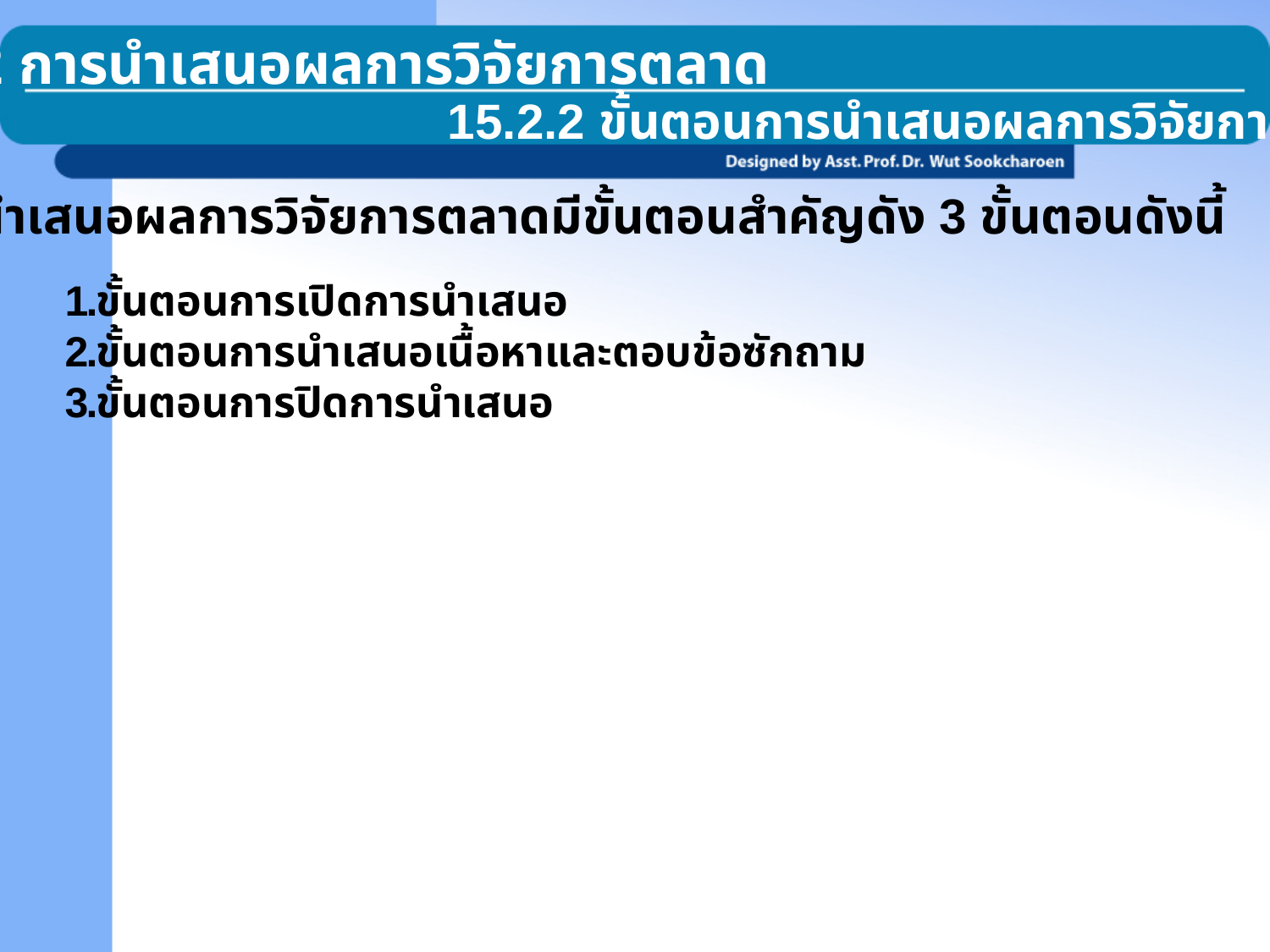

15.2 การนำเสนอผลการวิจัยการตลาด
15.2.2 ขั้นตอนการนำเสนอผลการวิจัยการตลาด
การนำเสนอผลการวิจัยการตลาดมีขั้นตอนสำคัญดัง 3 ขั้นตอนดังนี้
ขั้นตอนการเปิดการนำเสนอ
ขั้นตอนการนำเสนอเนื้อหาและตอบข้อซักถาม
ขั้นตอนการปิดการนำเสนอ